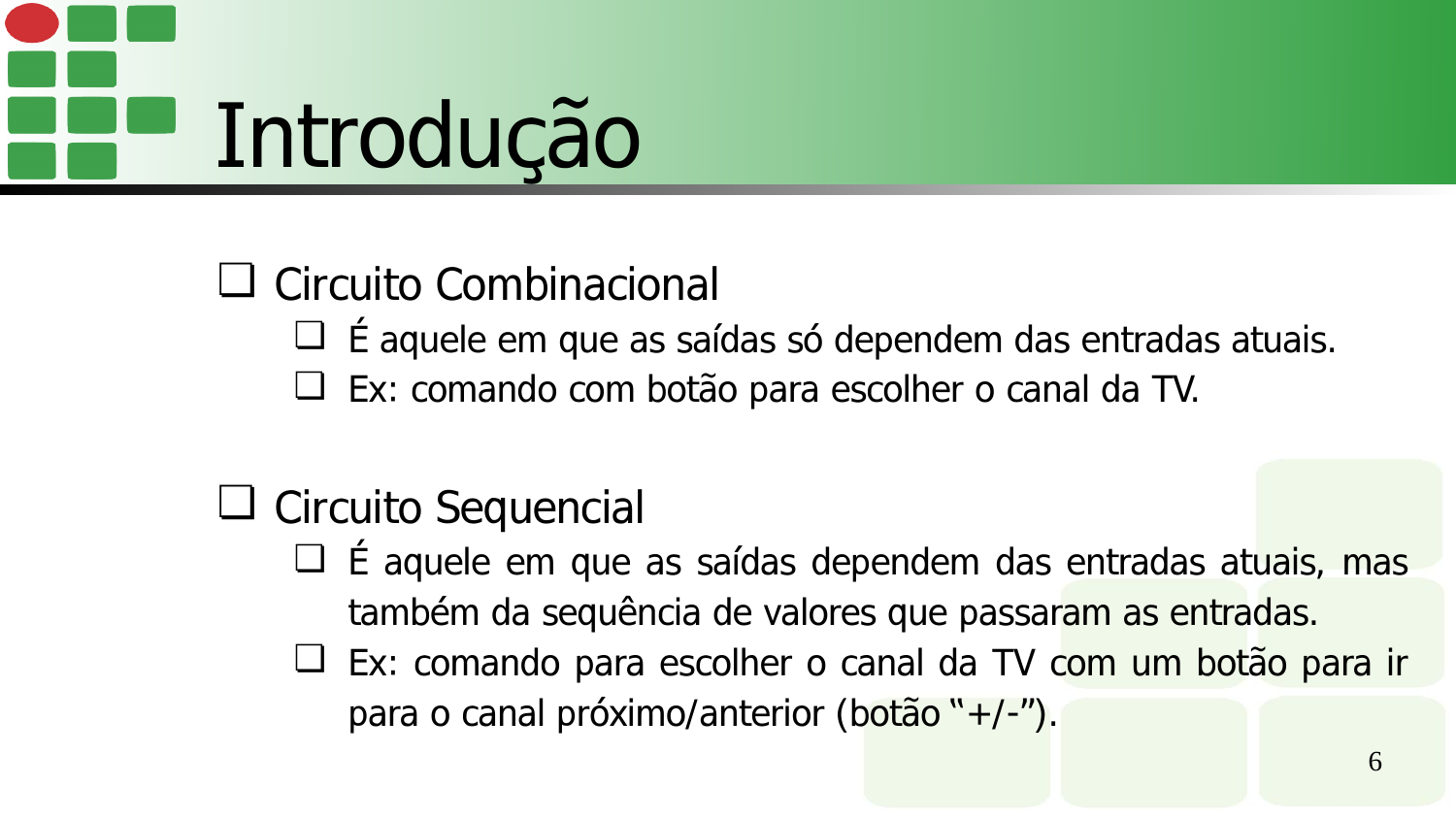

Introdução
Circuito Combinacional
É aquele em que as saídas só dependem das entradas atuais.
Ex: comando com botão para escolher o canal da TV.

Circuito Sequencial
É aquele em que as saídas dependem das entradas atuais, mas também da sequência de valores que passaram as entradas.
Ex: comando para escolher o canal da TV com um botão para ir para o canal próximo/anterior (botão “+/-”).
6